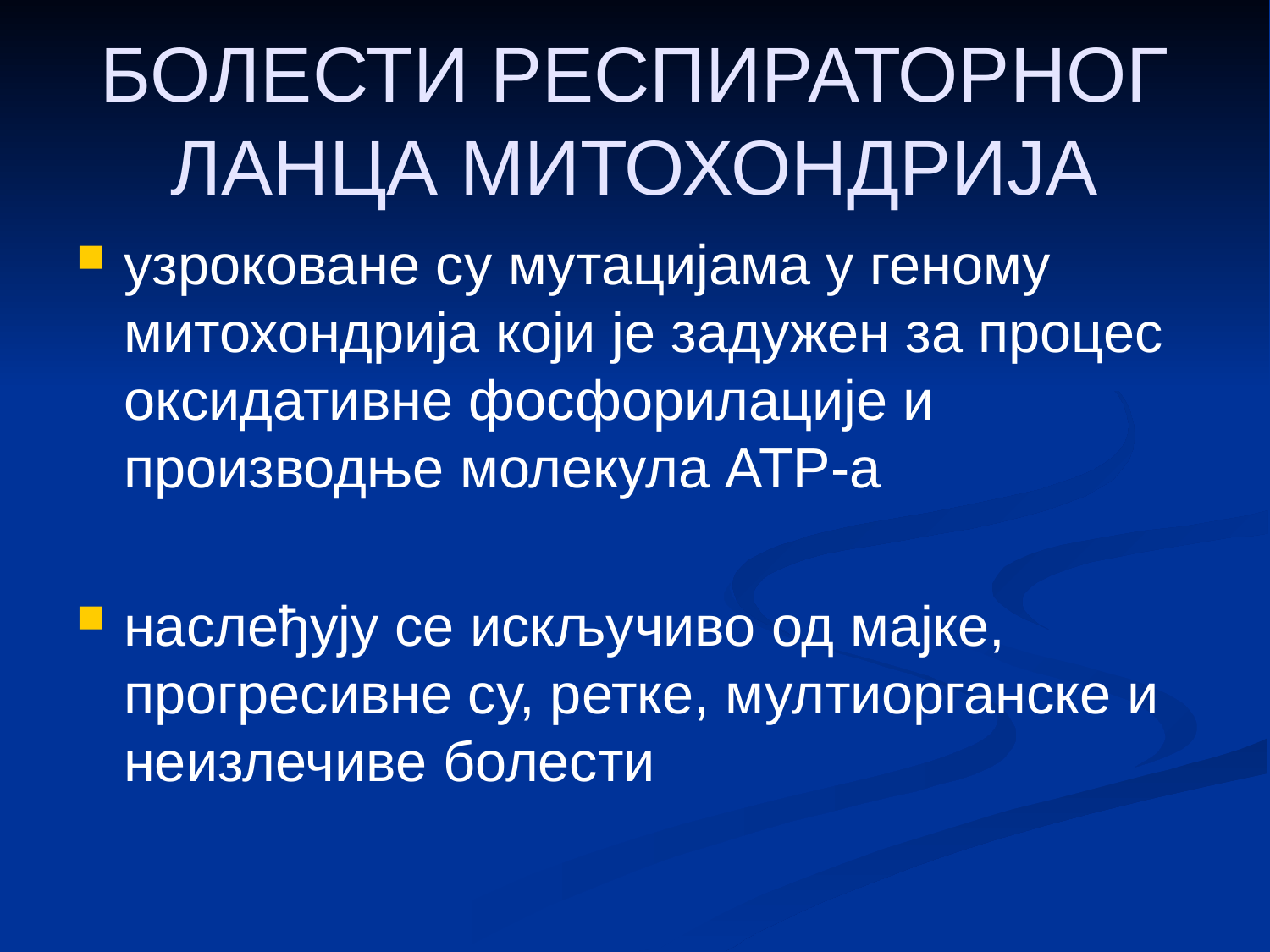

# БОЛЕСТИ РЕСПИРАТОРНОГ ЛАНЦА МИТОХОНДРИЈА
узроковане су мутацијама у геному митохондрија који је задужен за процес оксидативне фосфорилације и производње молекула АТР-а

наслеђују се искључиво од мајке, прогресивне су, ретке, мултиорганске и неизлечиве болести